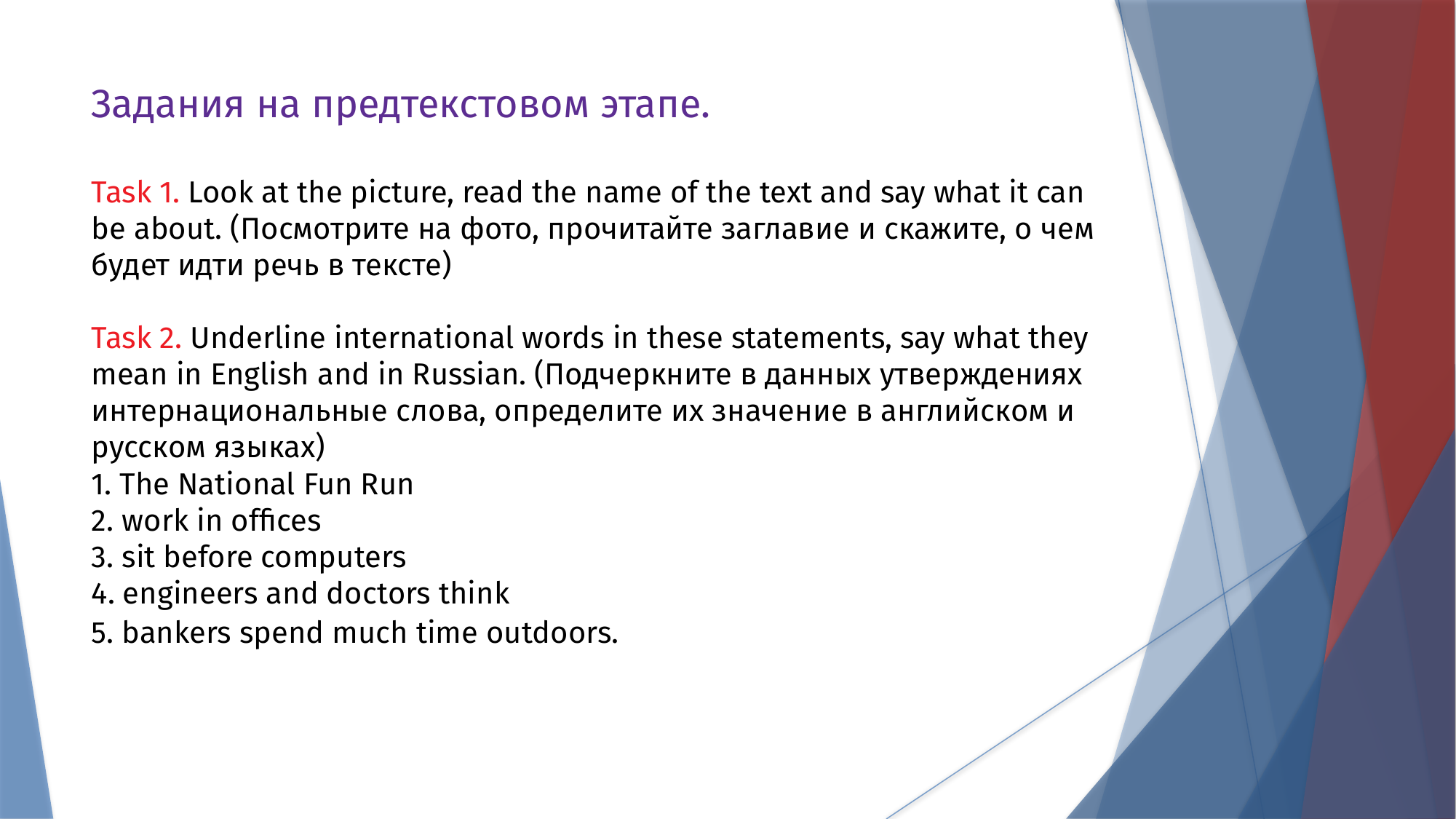

Задания на предтекстовом этапе.

Task 1. Look at the picture, read the name of the text and say what it can be about. (Посмотрите на фото, прочитайте заглавие и скажите, о чем будет идти речь в тексте)

Task 2. Underline international words in these statements, say what they mean in English and in Russian. (Подчеркните в данных утверждениях интернациональные слова, определите их значение в английском и русском языках)
1. The National Fun Run
2. work in offices
3. sit before computers
4. engineers and doctors think
5. bankers spend much time outdoors.